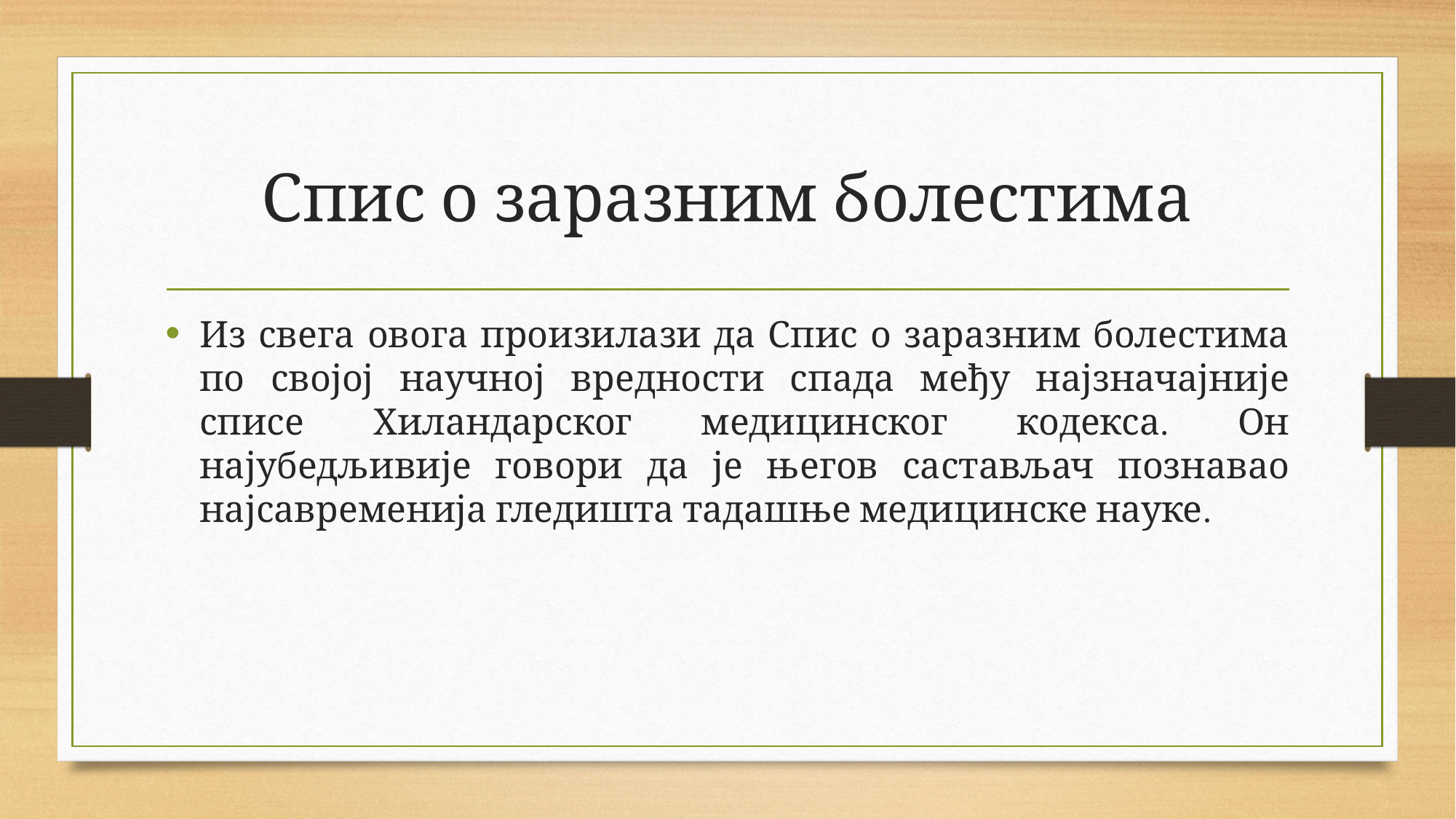

# Спис о заразним болестима
Из свега овога произилази да Спис о заразним болестима по својој научној вредности спада међу најзначајније списе Хиландарског медицинског кодекса. Он најубедљивије говори да је његов састављач познавао најсавременија гледишта тадашње медицинске науке.